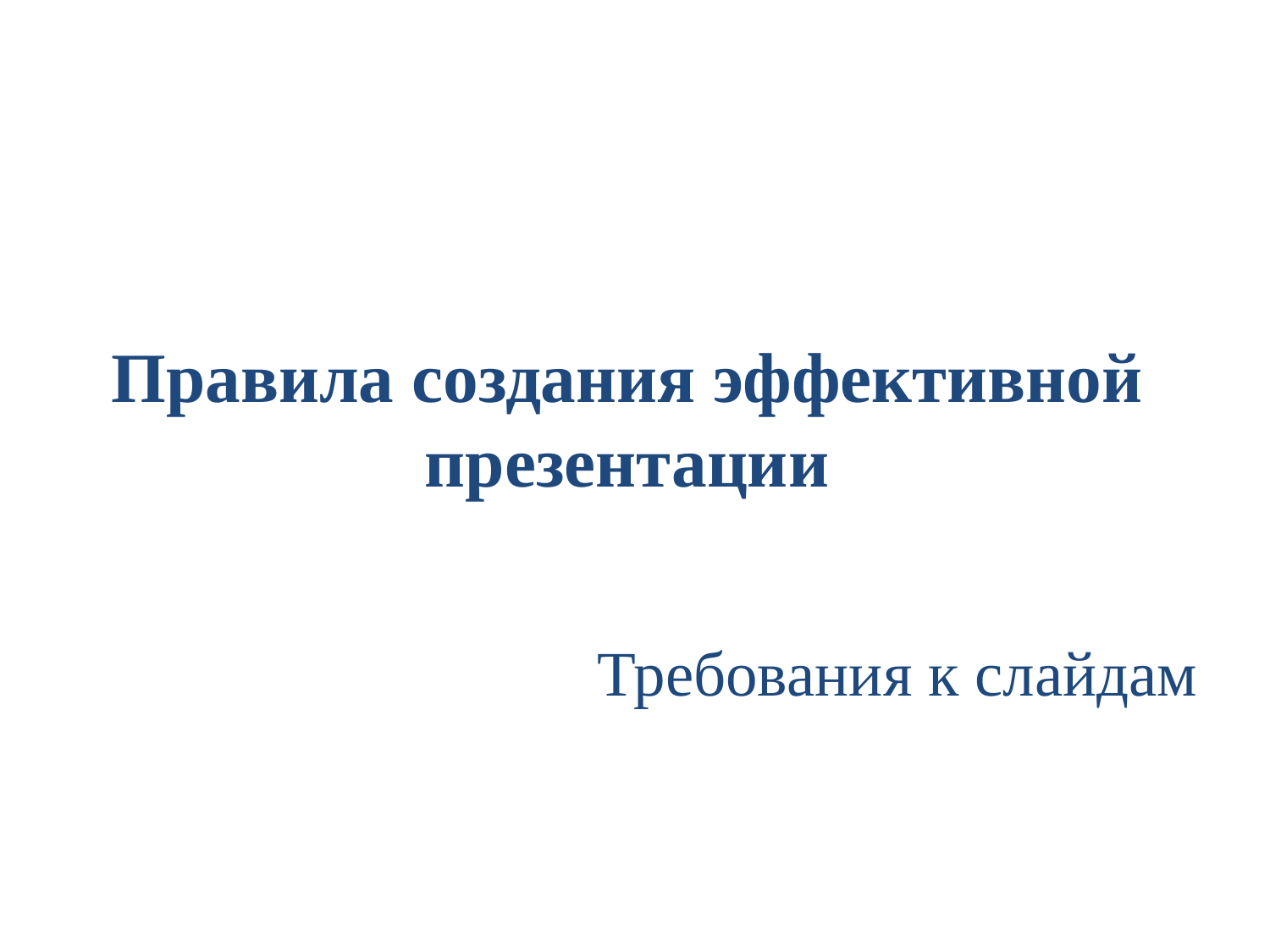

Правила создания эффективной презентации
Требования к слайдам